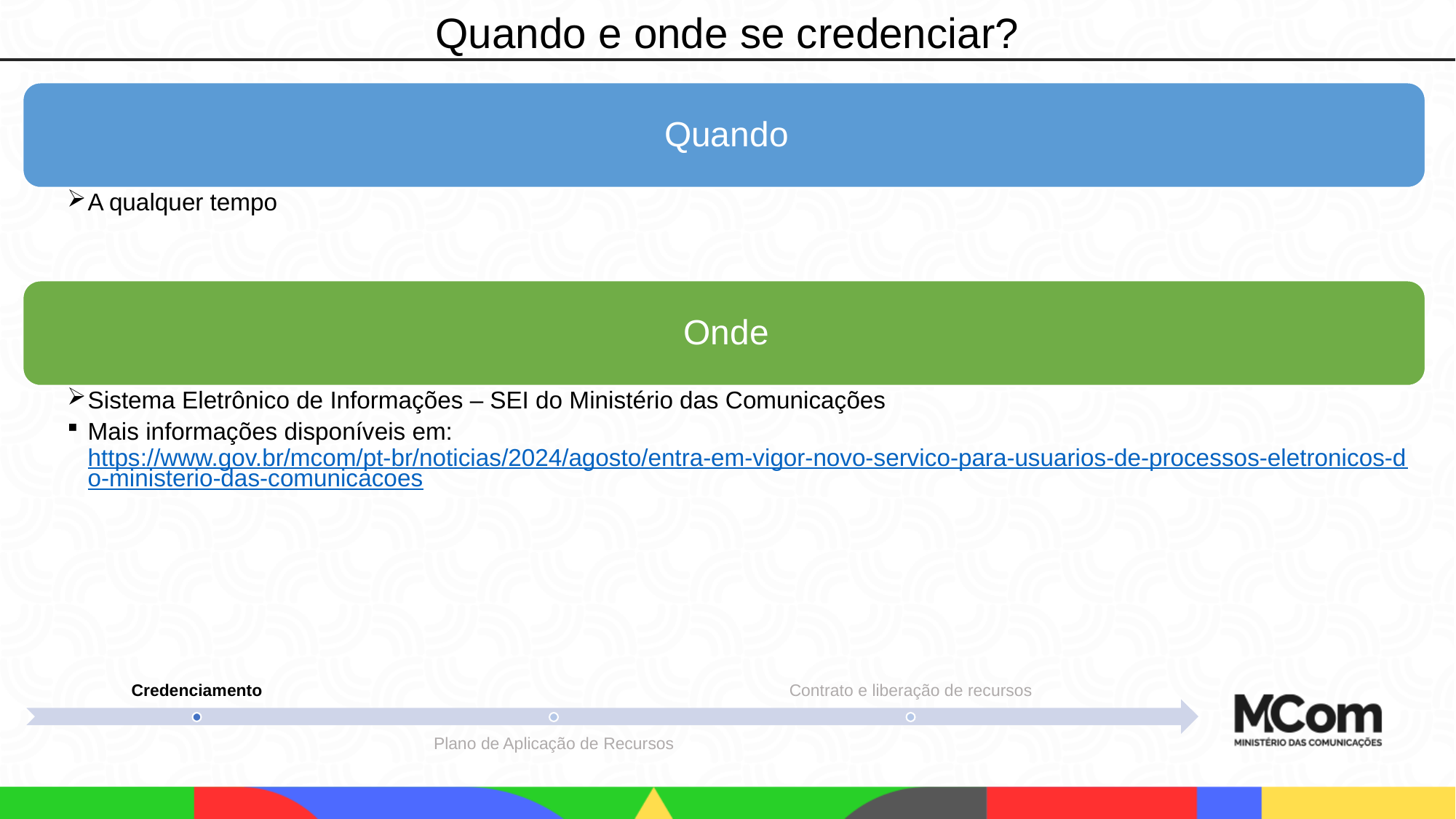

Quando e onde se credenciar?
Quando
A qualquer tempo
Onde
Sistema Eletrônico de Informações – SEI do Ministério das Comunicações
Mais informações disponíveis em: https://www.gov.br/mcom/pt-br/noticias/2024/agosto/entra-em-vigor-novo-servico-para-usuarios-de-processos-eletronicos-do-ministerio-das-comunicacoes
Credenciamento
Plano de Aplicação de Recursos
Contrato e liberação de recursos